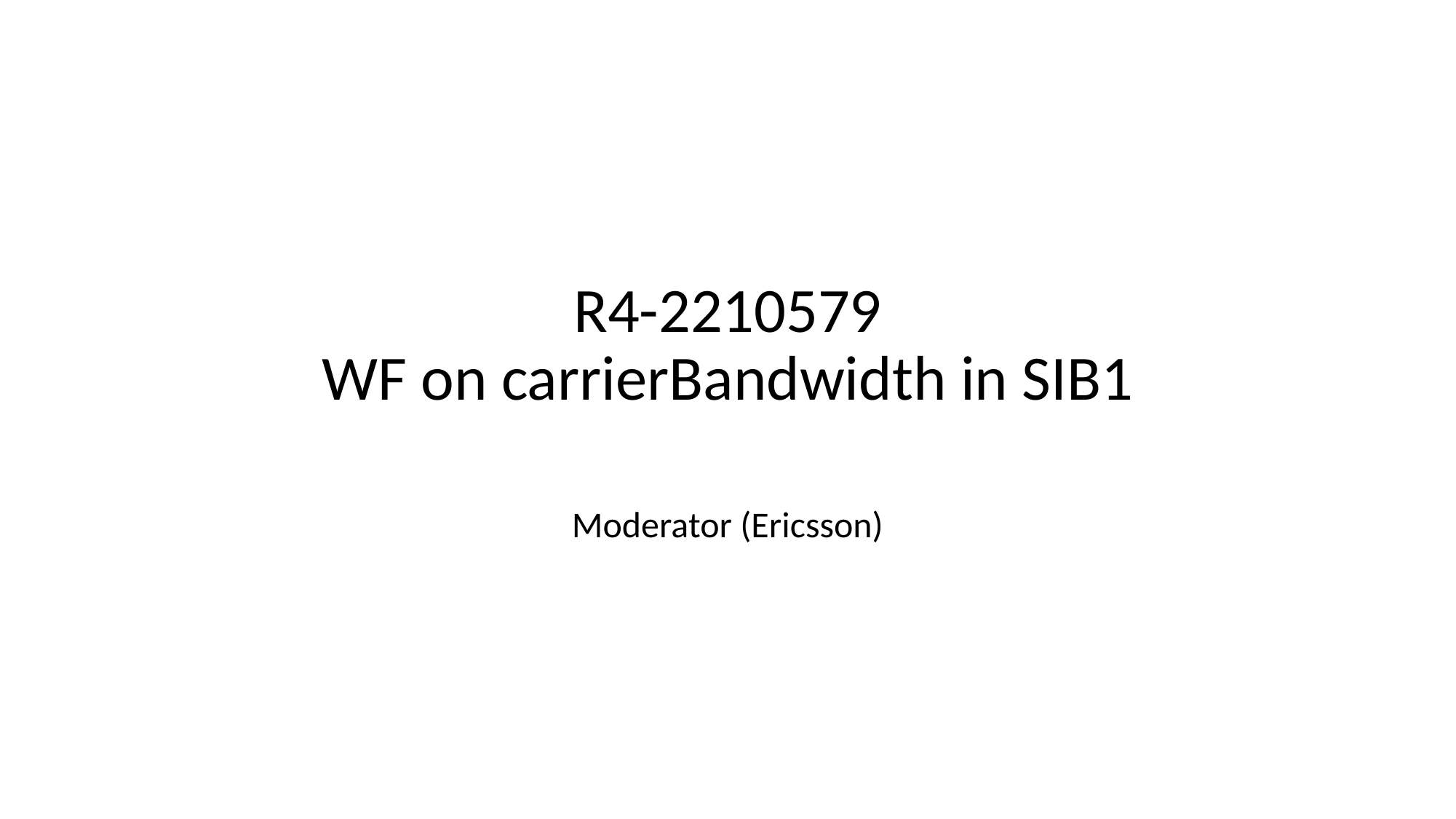

# R4-2210579 WF on carrierBandwidth in SIB1
Moderator (Ericsson)